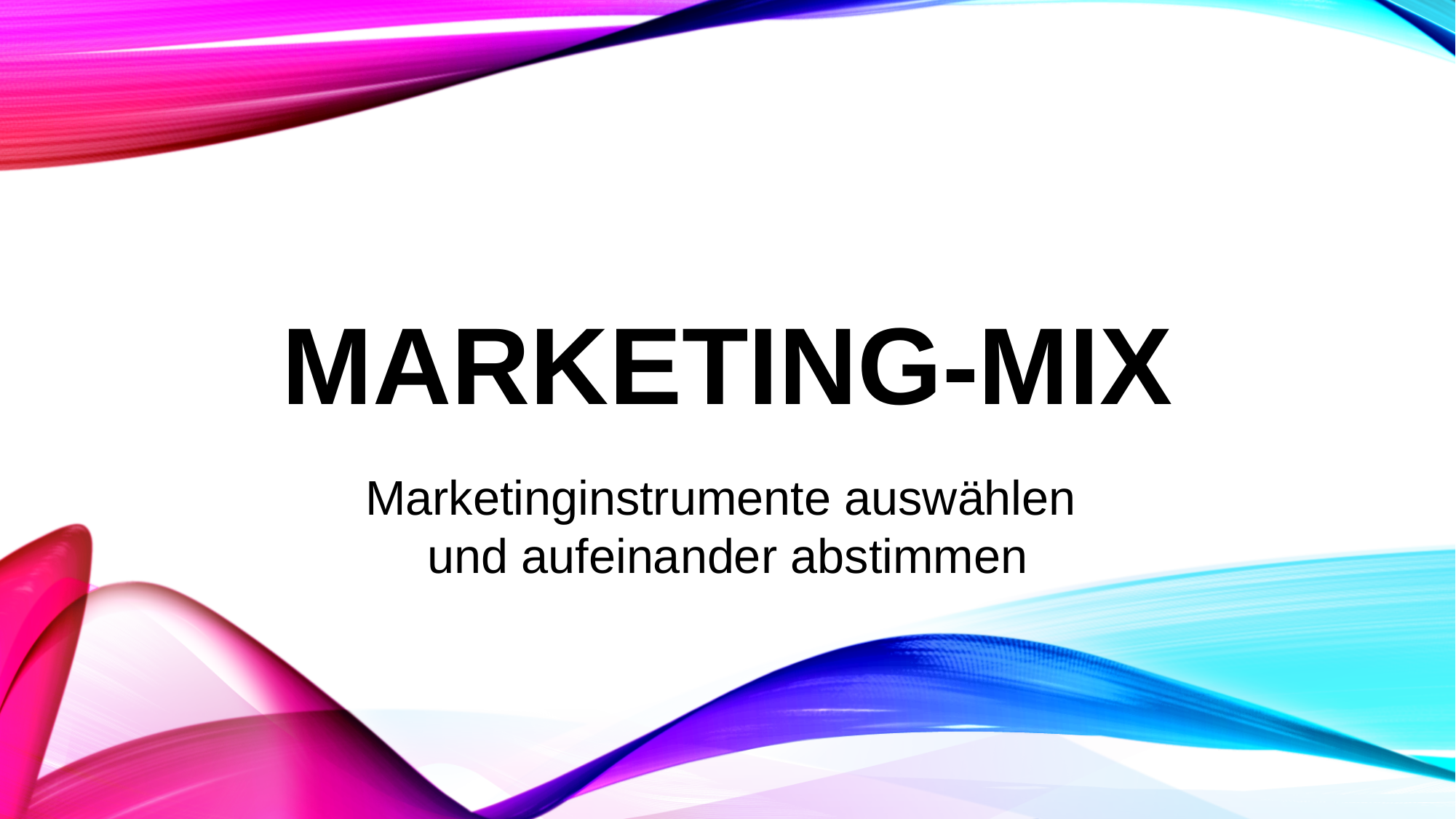

# Marketing-Mix
Marketinginstrumente auswählen
und aufeinander abstimmen